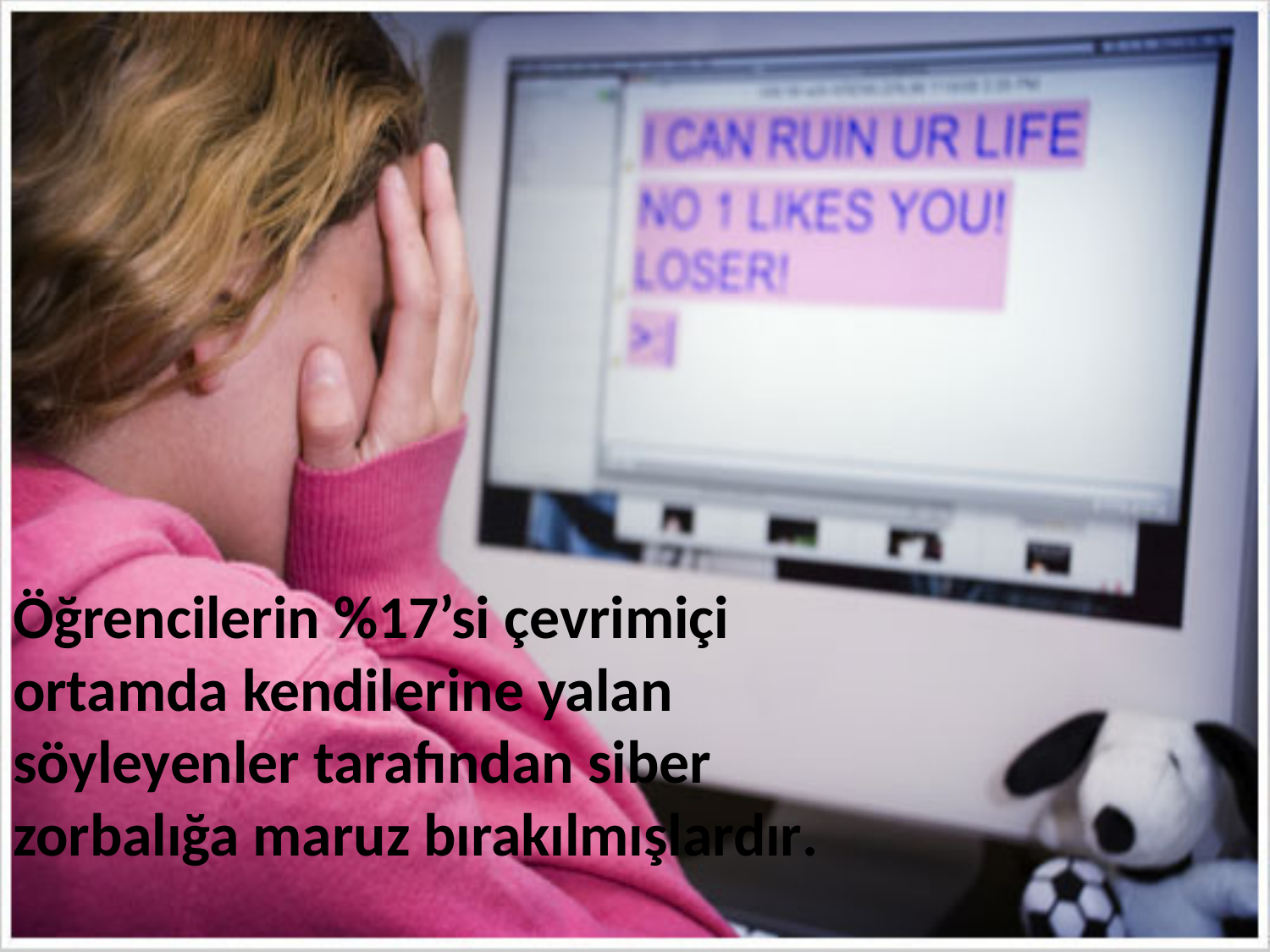

Öğrencilerin %17’si çevrimiçi ortamda kendilerine yalan söyleyenler tarafından siber zorbalığa maruz bırakılmışlardır.